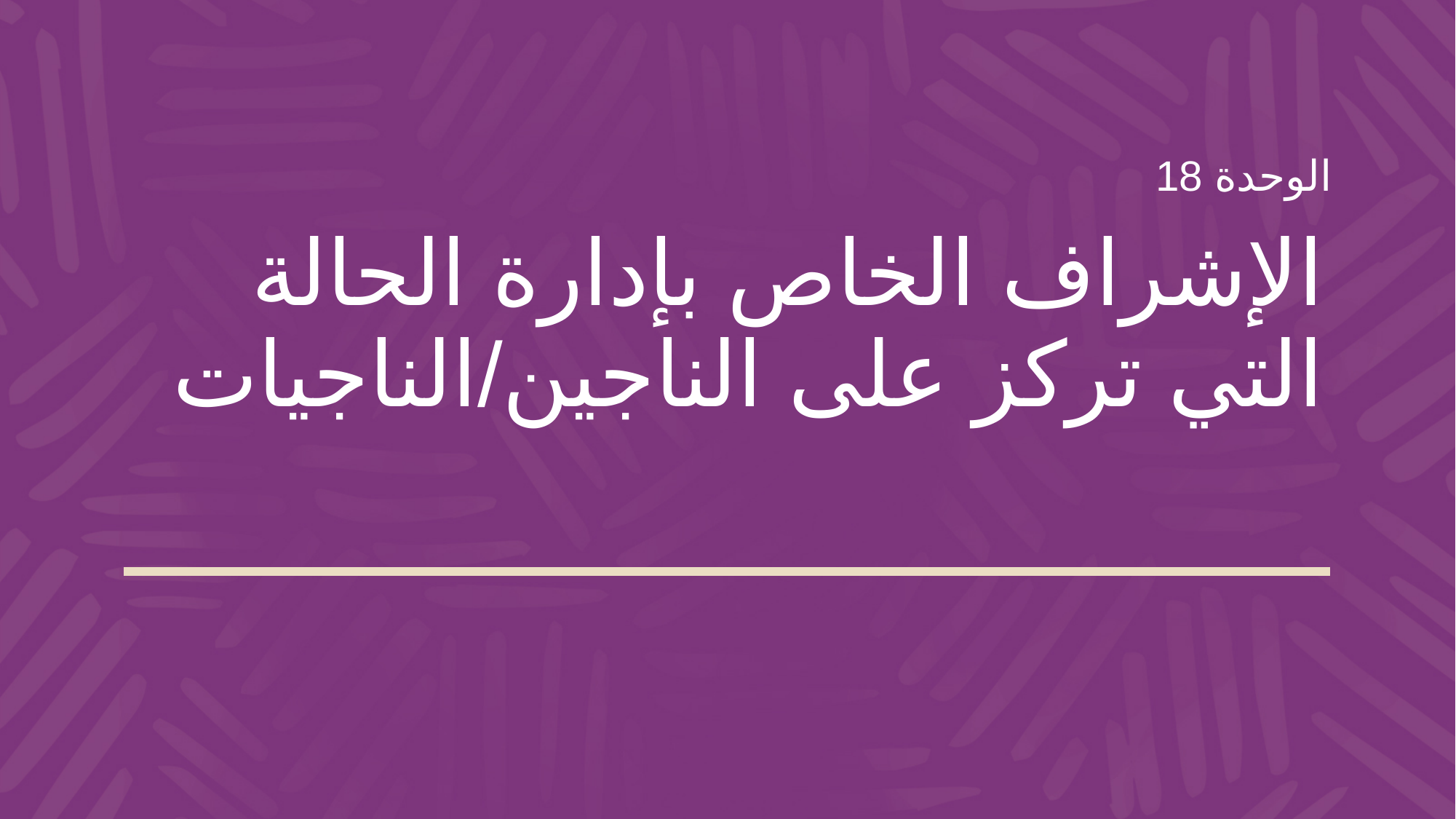

الوحدة 18
# الإشراف الخاص بإدارة الحالة التي تركز على الناجين/الناجيات